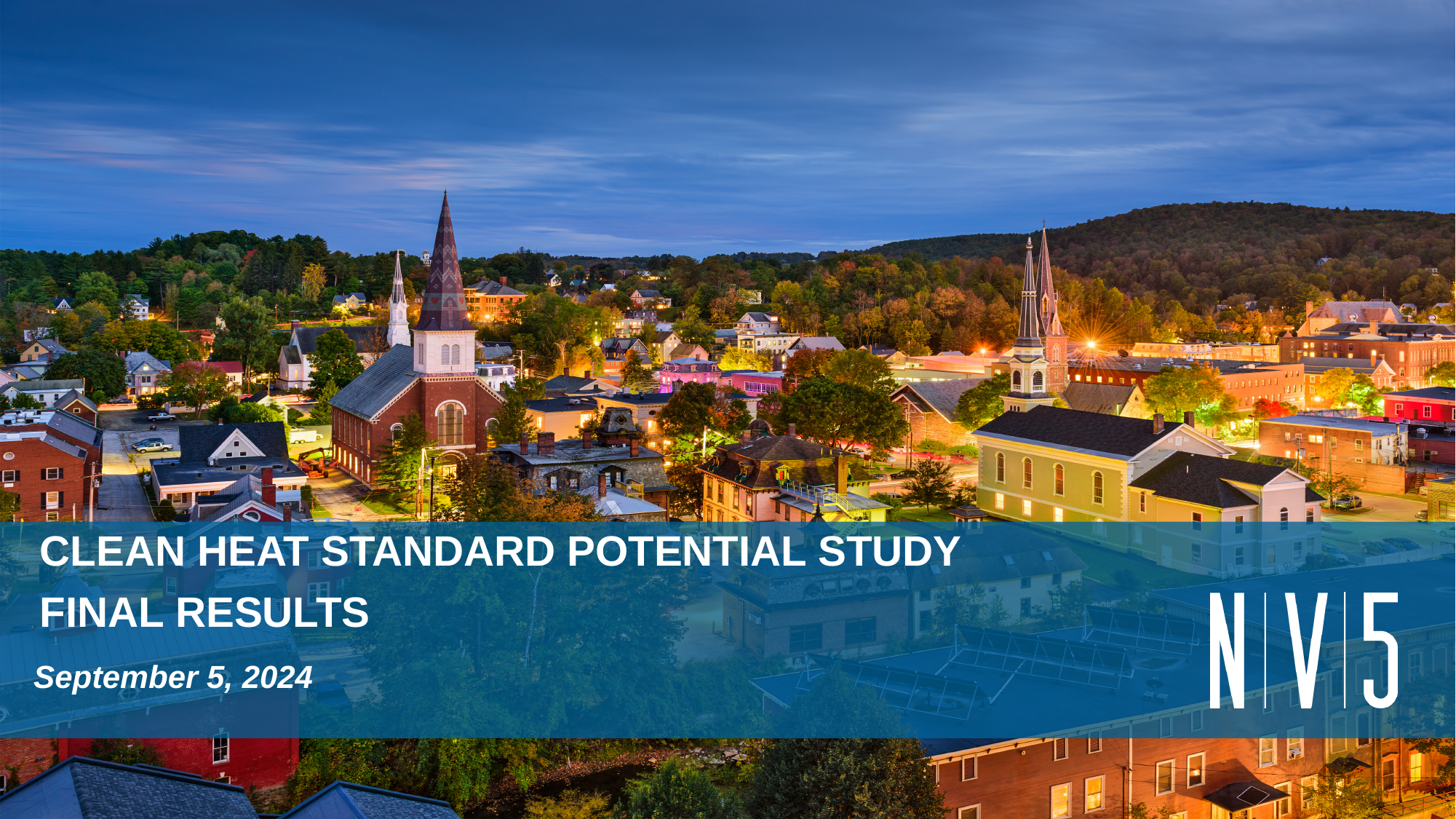

Clean Heat standard potential study
FINAL results
September 5, 2024